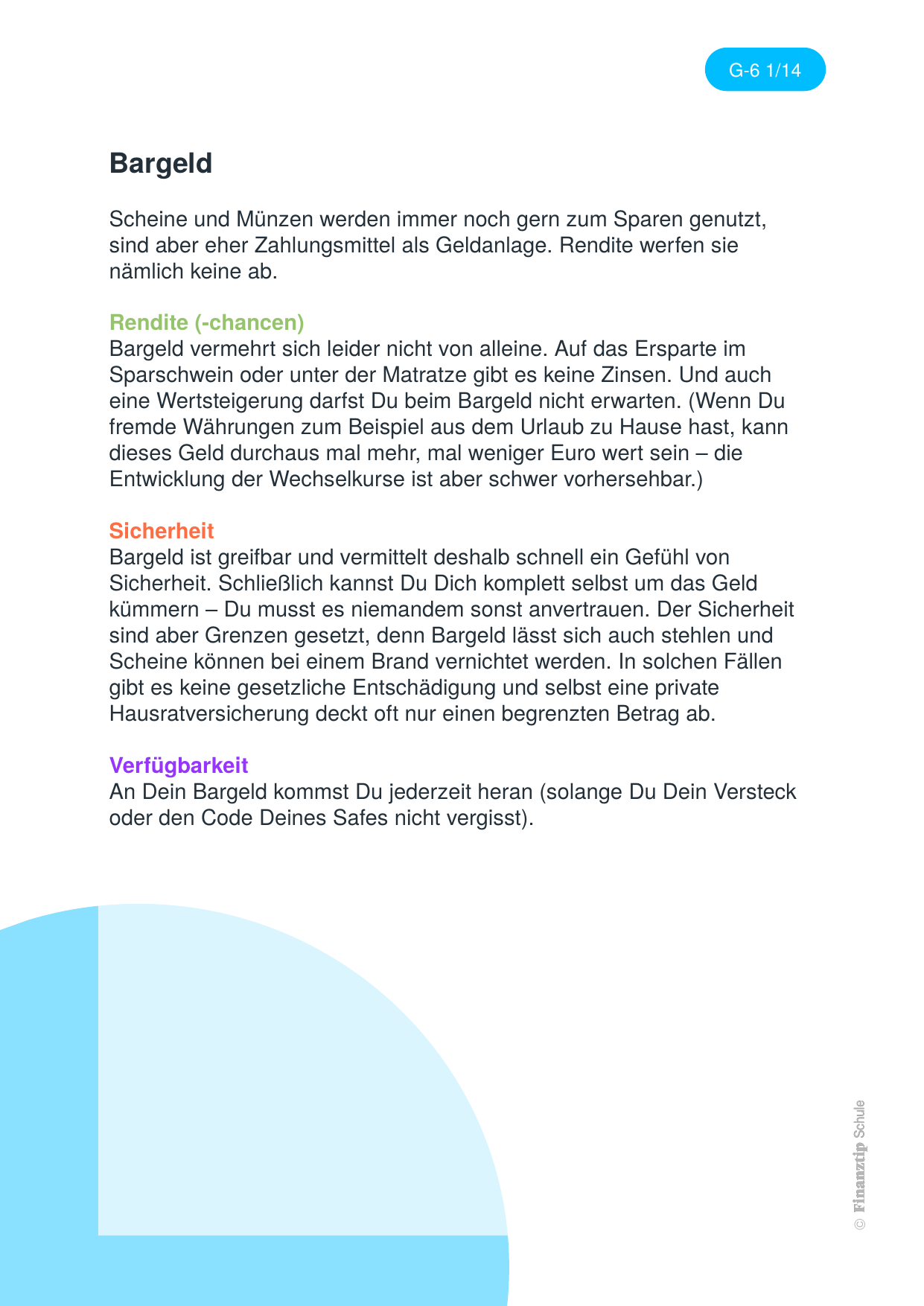

Bargeld

Scheine und Münzen werden immer noch gern zum Sparen genutzt, sind aber eher Zahlungsmittel als Geldanlage. Rendite werfen sie nämlich keine ab.

Rendite (-chancen)
Bargeld vermehrt sich leider nicht von alleine. Auf das Ersparte im Sparschwein oder unter der Matratze gibt es keine Zinsen. Und auch eine Wertsteigerung darfst Du beim Bargeld nicht erwarten. (Wenn Du fremde Währungen zum Beispiel aus dem Urlaub zu Hause hast, kann dieses Geld durchaus mal mehr, mal weniger Euro wert sein – die Entwicklung der Wechselkurse ist aber schwer vorhersehbar.)

Sicherheit
Bargeld ist greifbar und vermittelt deshalb schnell ein Gefühl von Sicherheit. Schließlich kannst Du Dich komplett selbst um das Geld kümmern – Du musst es niemandem sonst anvertrauen. Der Sicherheit sind aber Grenzen gesetzt, denn Bargeld lässt sich auch stehlen und Scheine können bei einem Brand vernichtet werden. In solchen Fällen gibt es keine gesetzliche Entschädigung und selbst eine private Hausratversicherung deckt oft nur einen begrenzten Betrag ab.

Verfügbarkeit
An Dein Bargeld kommst Du jederzeit heran (solange Du Dein Versteck oder den Code Deines Safes nicht vergisst).